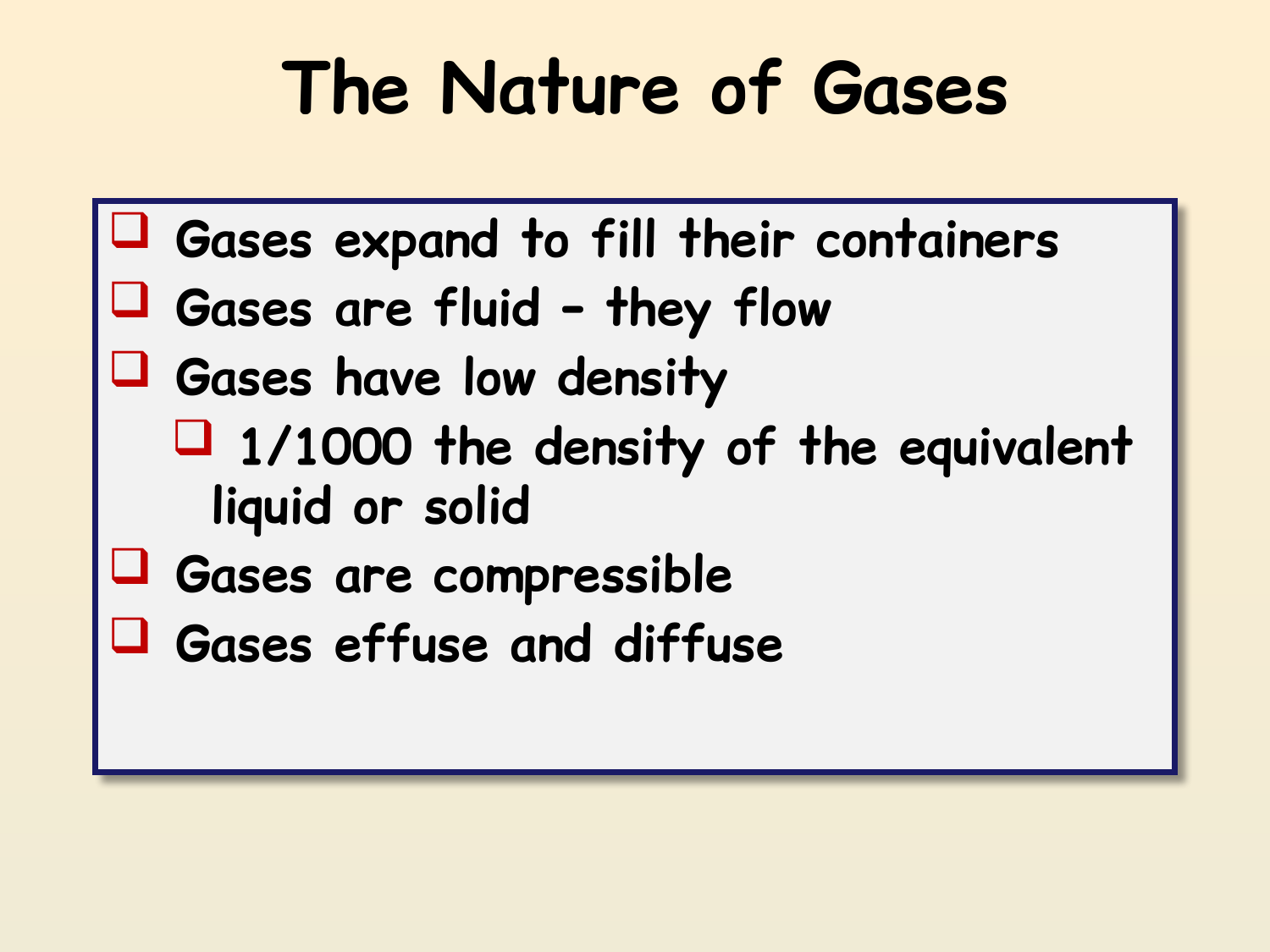

# The Nature of Gases
 Gases expand to fill their containers
 Gases are fluid – they flow
 Gases have low density
 1/1000 the density of the equivalent liquid or solid
 Gases are compressible
 Gases effuse and diffuse